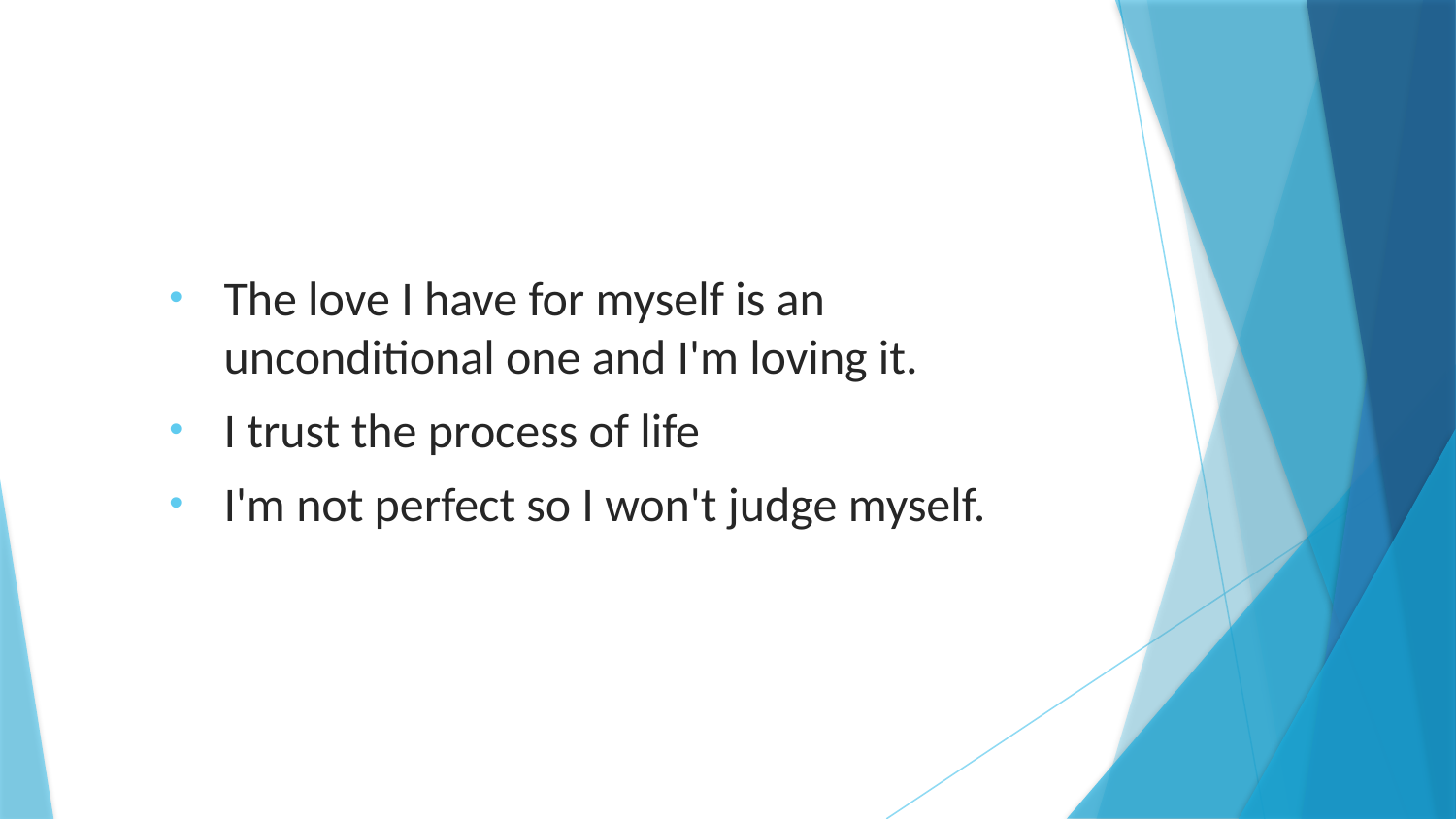

The love I have for myself is an unconditional one and I'm loving it.
I trust the process of life
I'm not perfect so I won't judge myself.